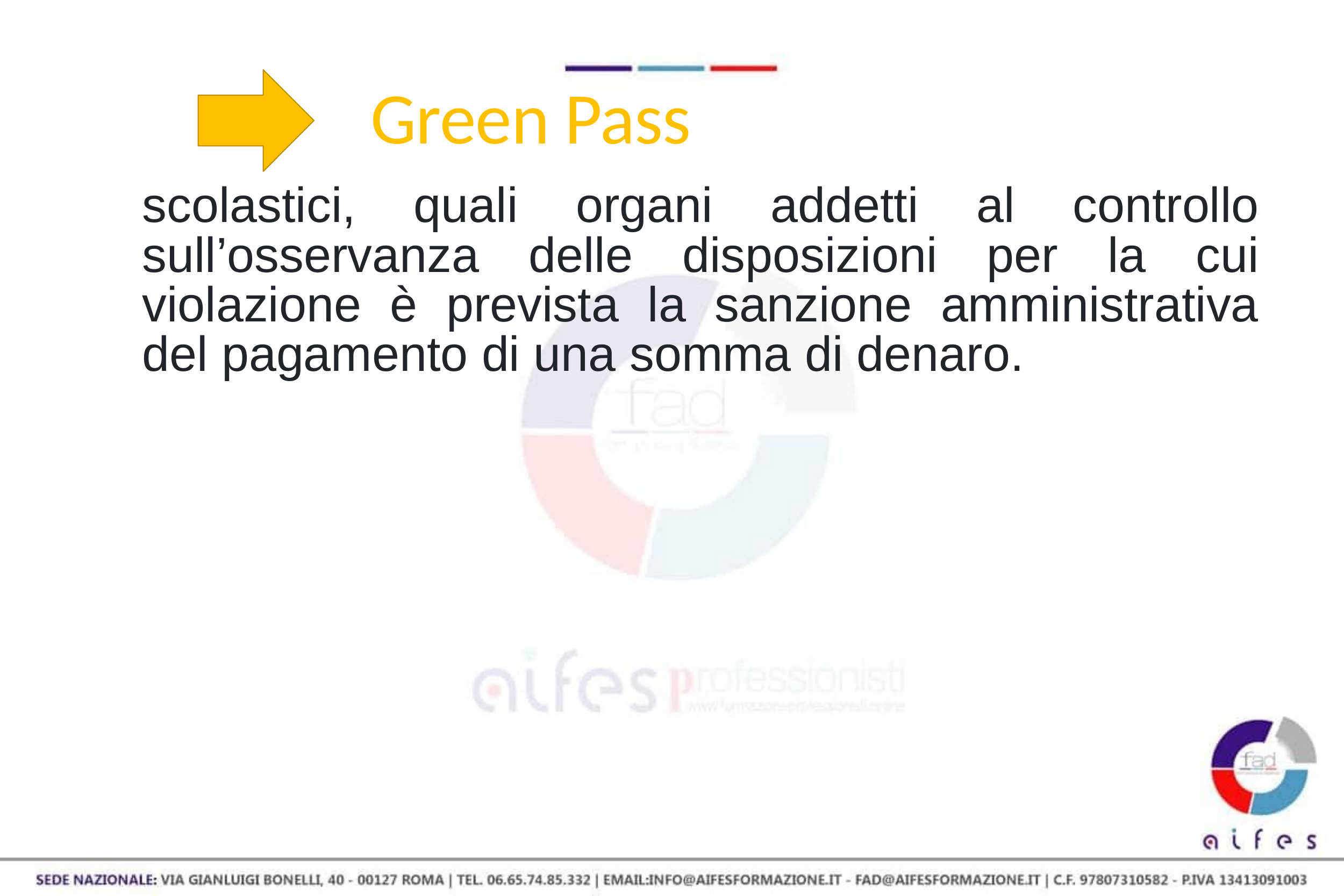

# Green Pass
scolastici, quali organi addetti al controllo sull’osservanza delle disposizioni per la cui violazione è prevista la sanzione amministrativa del pagamento di una somma di denaro.